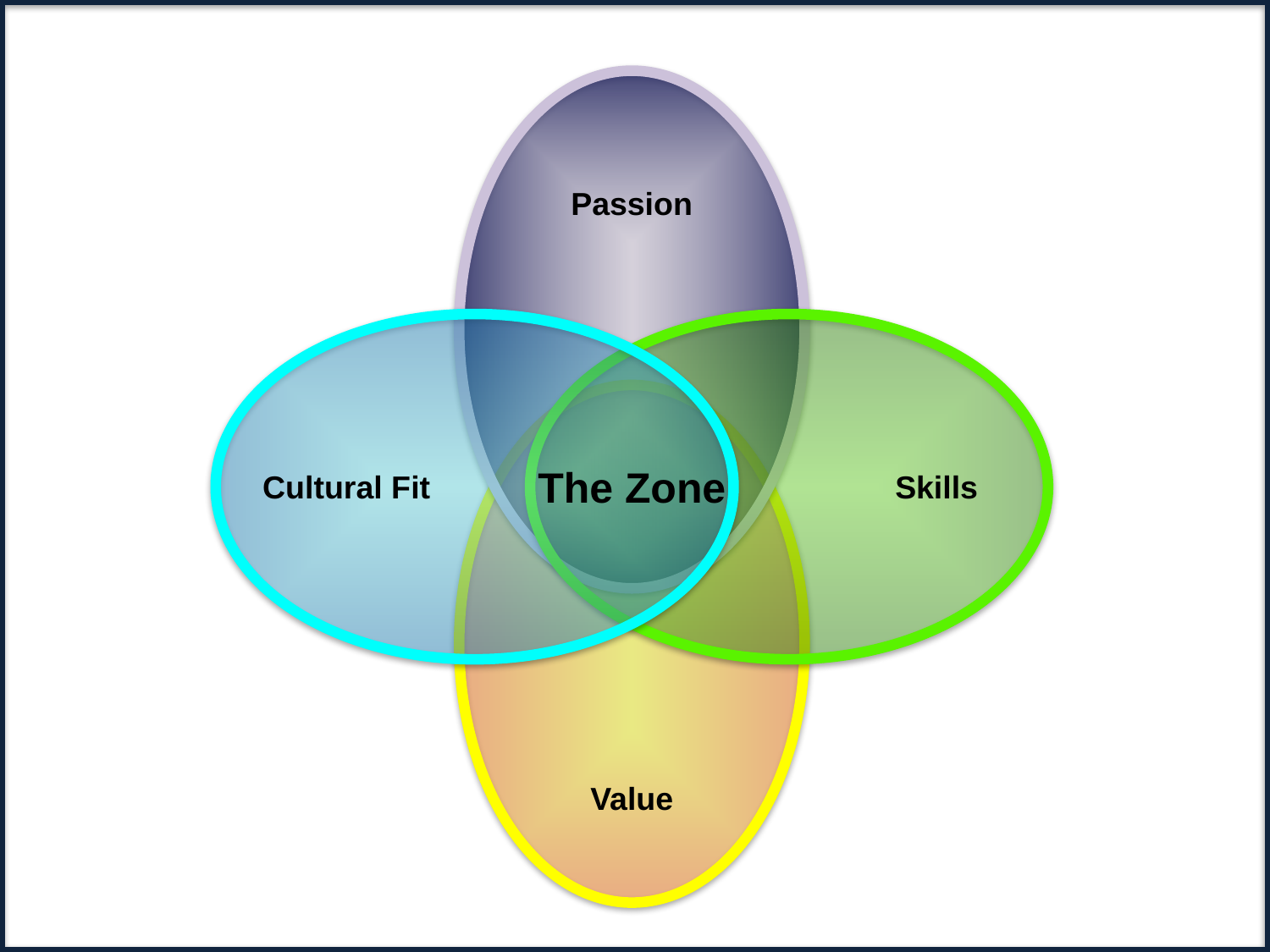

Passion
The Zone
Cultural Fit
Skills
Value